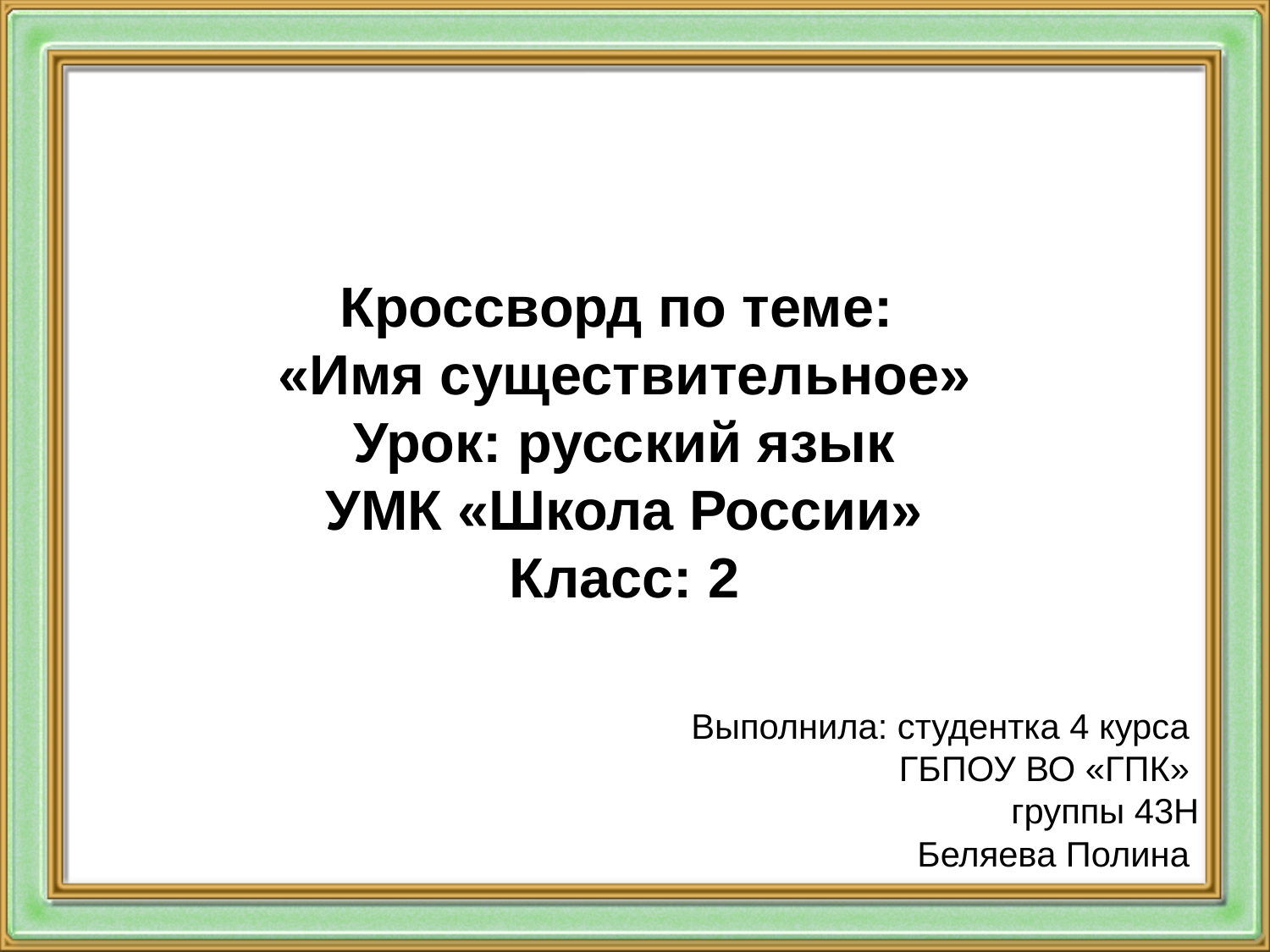

Кроссворд по теме:
«Имя существительное»
Урок: русский язык
УМК «Школа России»
Класс: 2
Выполнила: студентка 4 курса
ГБПОУ ВО «ГПК»
группы 43Н
                            Беляева Полина